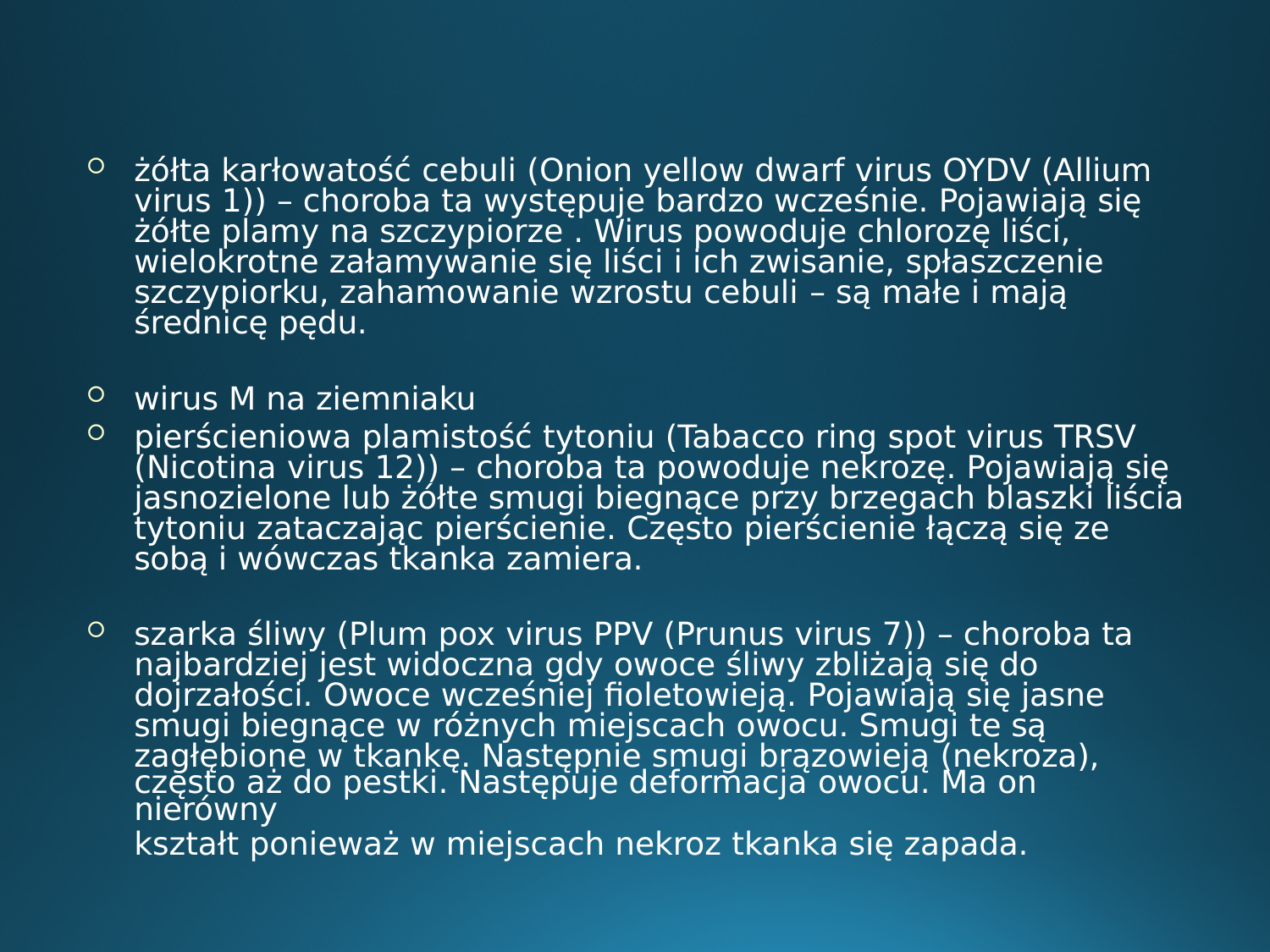

żółta karłowatość cebuli (Onion yellow dwarf virus OYDV (Allium virus 1)) – choroba ta występuje bardzo wcześnie. Pojawiają się żółte plamy na szczypiorze . Wirus powoduje chlorozę liści, wielokrotne załamywanie się liści i ich zwisanie, spłaszczenie szczypiorku, zahamowanie wzrostu cebuli – są małe i mają
średnicę pędu.
wirus M na ziemniaku
pierścieniowa plamistość tytoniu (Tabacco ring spot virus TRSV (Nicotina virus 12)) – choroba ta powoduje nekrozę. Pojawiają się jasnozielone lub żółte smugi biegnące przy brzegach blaszki liścia tytoniu zataczając pierścienie. Często pierścienie łączą się ze sobą i wówczas tkanka zamiera.

szarka śliwy (Plum pox virus PPV (Prunus virus 7)) – choroba ta najbardziej jest widoczna gdy owoce śliwy zbliżają się do dojrzałości. Owoce wcześniej fioletowieją. Pojawiają się jasne smugi biegnące w różnych miejscach owocu. Smugi te są zagłębione w tkankę. Następnie smugi brązowieją (nekroza),
często aż do pestki. Następuje deformacja owocu. Ma on nierówny
kształt ponieważ w miejscach nekroz tkanka się zapada.